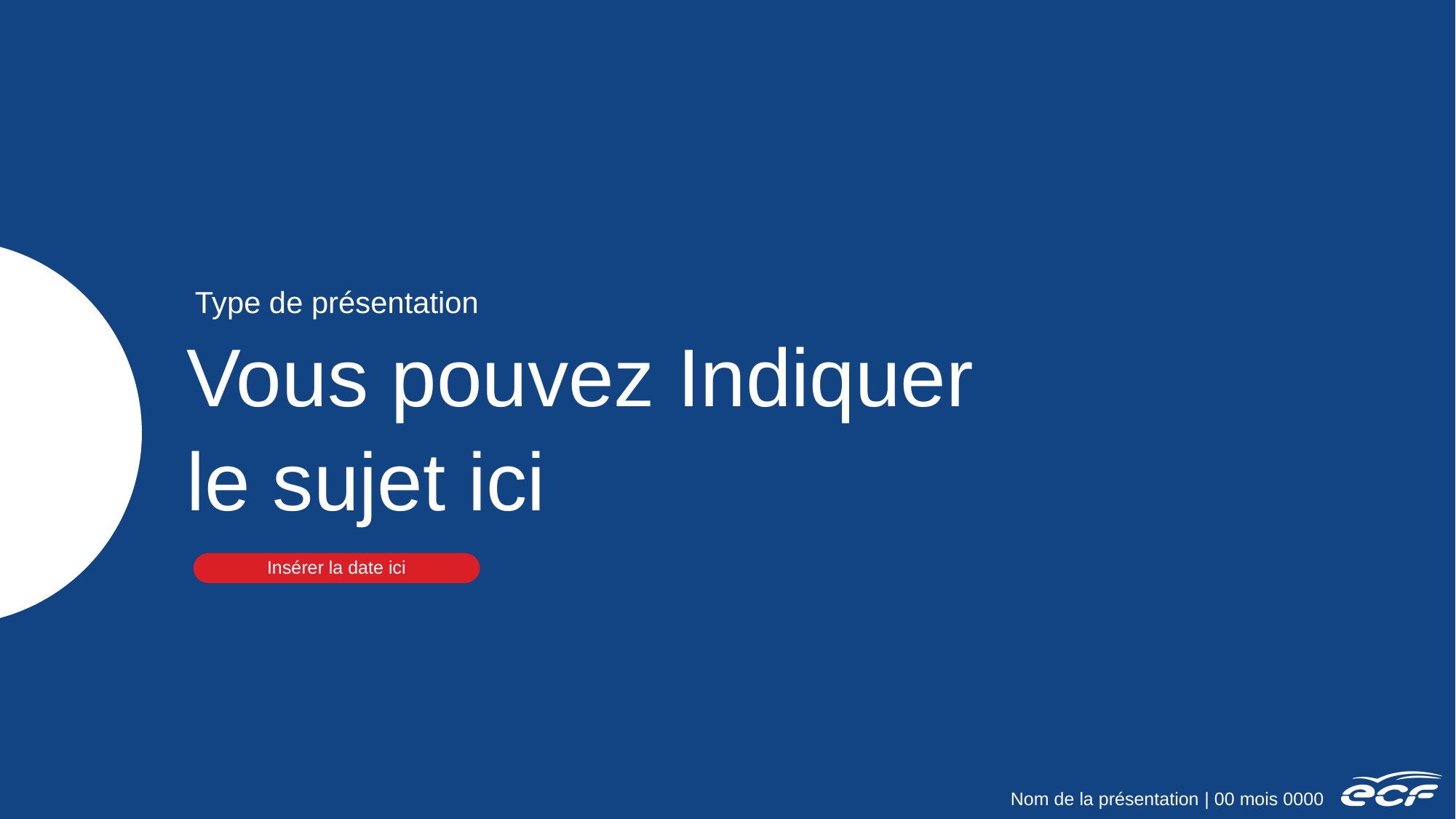

Type de présentation
Vous pouvez Indiquer
le sujet ici
Insérer la date ici